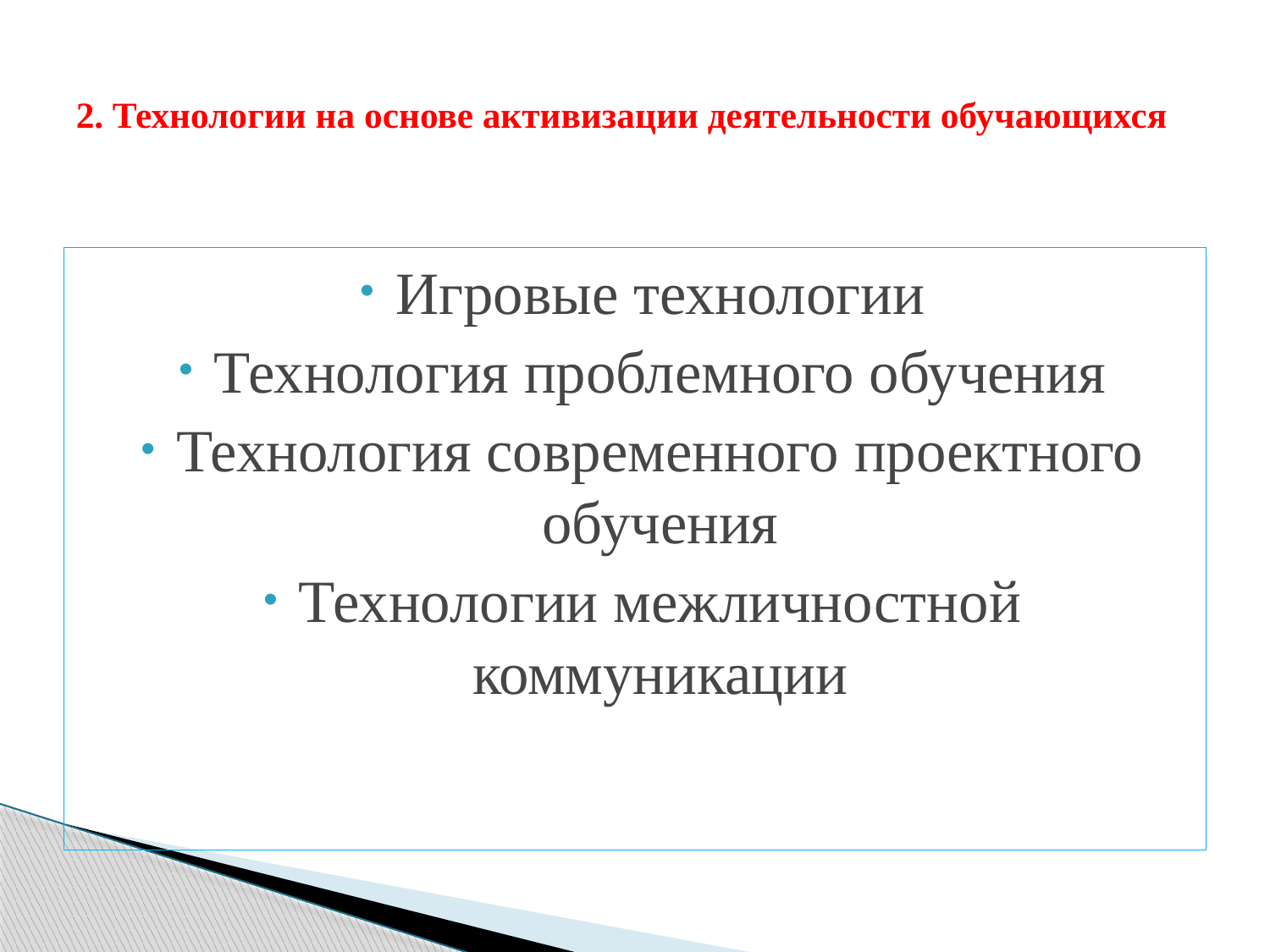

# 2. Технологии на основе активизации деятельности обучающихся
Игровые технологии
Технология проблемного обучения
Технология современного проектного обучения
Технологии межличностной коммуникации